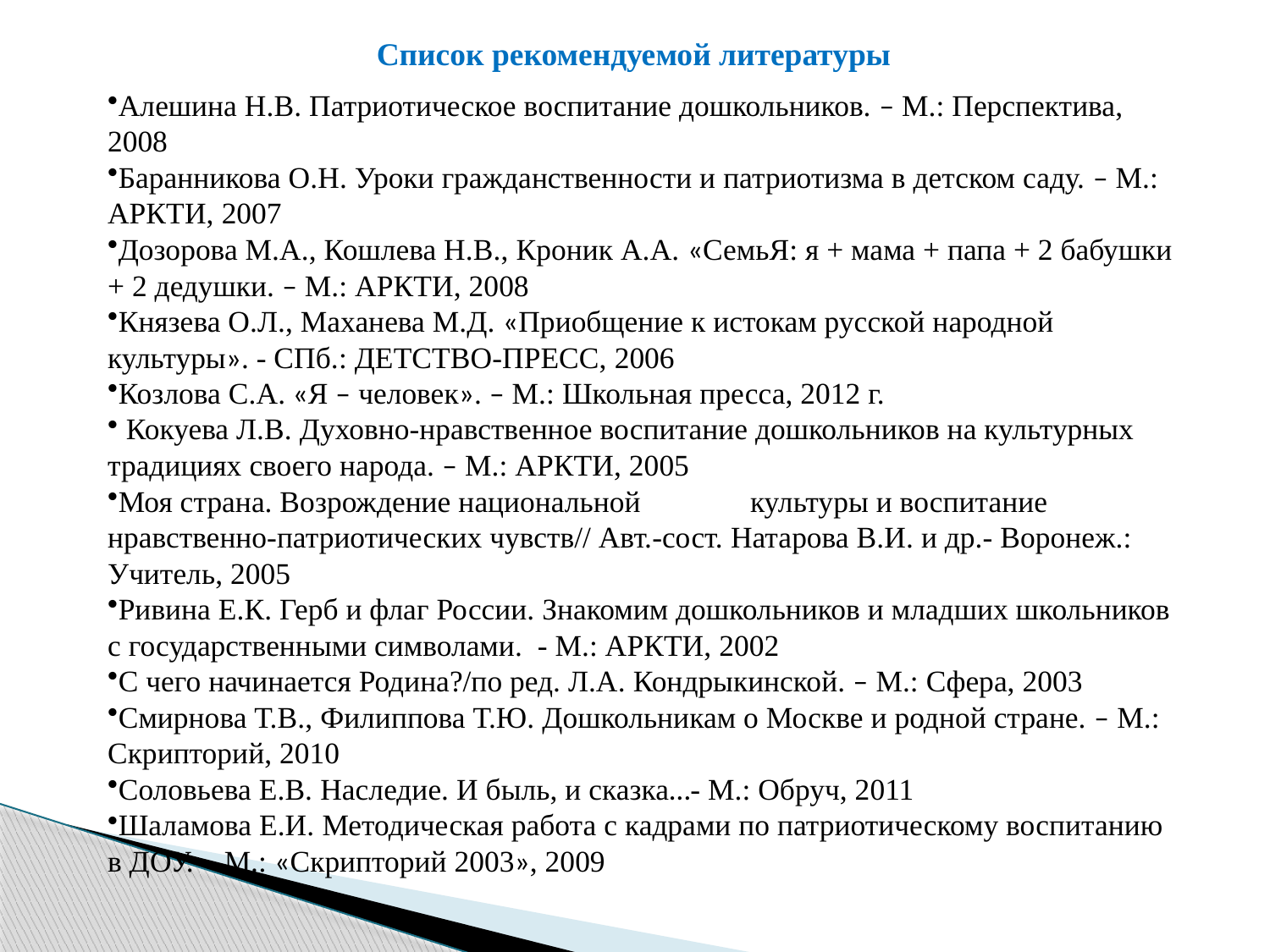

Список рекомендуемой литературы

Алешина Н.В. Патриотическое воспитание дошкольников. – М.: Перспектива, 2008
Баранникова О.Н. Уроки гражданственности и патриотизма в детском саду. – М.: АРКТИ, 2007
Дозорова М.А., Кошлева Н.В., Кроник А.А. «СемьЯ: я + мама + папа + 2 бабушки + 2 дедушки. – М.: АРКТИ, 2008
Князева О.Л., Маханева М.Д. «Приобщение к истокам русской народной культуры». - СПб.: ДЕТСТВО-ПРЕСС, 2006
Козлова С.А. «Я – человек». – М.: Школьная пресса, 2012 г.
 Кокуева Л.В. Духовно-нравственное воспитание дошкольников на культурных традициях своего народа. – М.: АРКТИ, 2005
Моя страна. Возрождение национальной	 культуры и воспитание нравственно-патриотических чувств// Авт.-сост. Натарова В.И. и др.- Воронеж.: Учитель, 2005
Ривина Е.К. Герб и флаг России. Знакомим дошкольников и младших школьников с государственными символами.  - М.: АРКТИ, 2002
С чего начинается Родина?/по ред. Л.А. Кондрыкинской. – М.: Сфера, 2003
Смирнова Т.В., Филиппова Т.Ю. Дошкольникам о Москве и родной стране. – М.: Скрипторий, 2010
Соловьева Е.В. Наследие. И быль, и сказка…- М.: Обруч, 2011
Шаламова Е.И. Методическая работа с кадрами по патриотическому воспитанию в ДОУ. – М.: «Скрипторий 2003», 2009